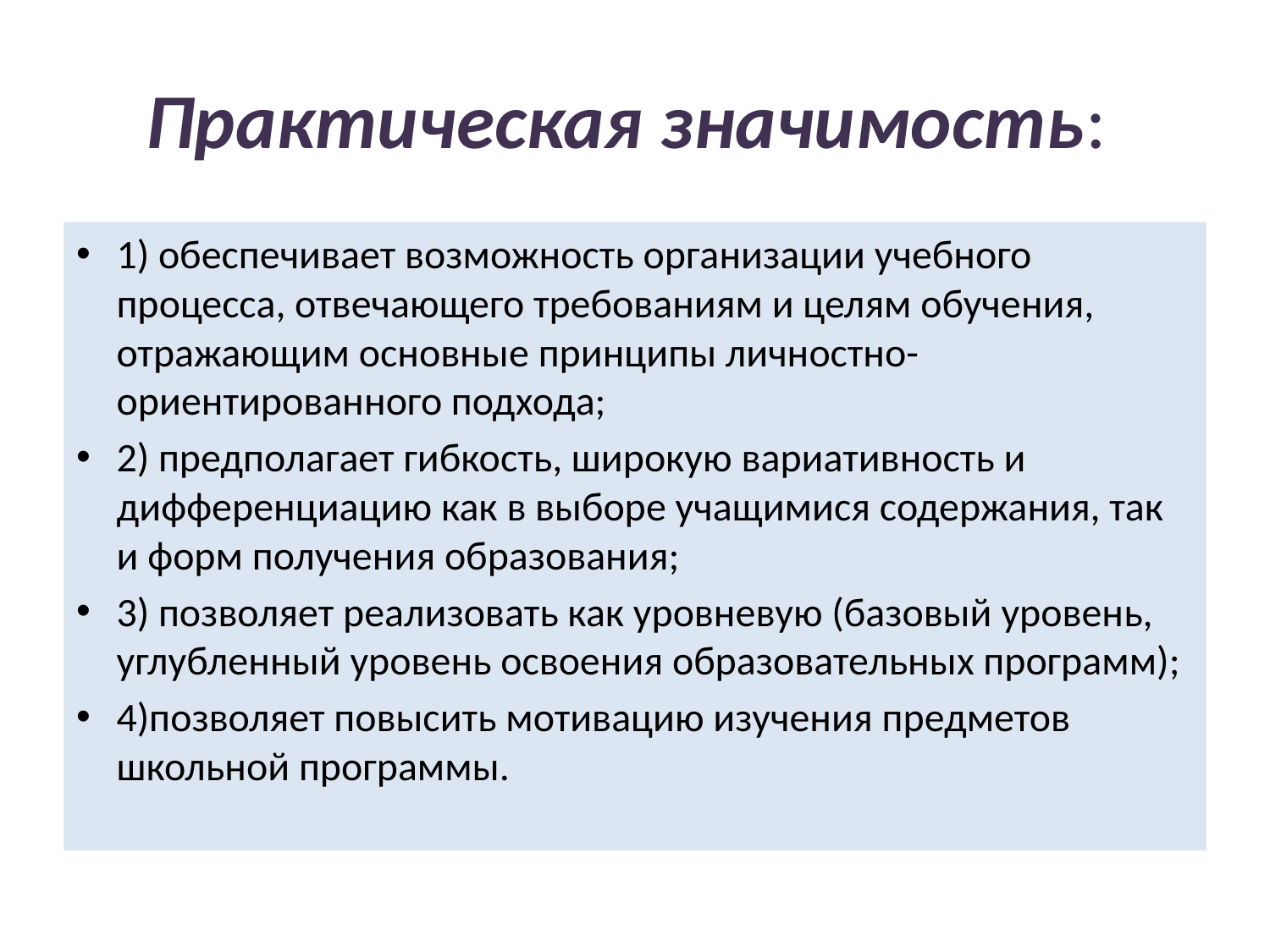

# Практическая значимость:
1) обеспечивает возможность организации учебного процесса, отвечающего требованиям и целям обучения, отражающим основные принципы личностно-ориентированного подхода;
2) предполагает гибкость, широкую вариативность и дифференциацию как в выборе учащимися содержания, так и форм получения образования;
3) позволяет реализовать как уровневую (базовый уровень, углубленный уровень освоения образовательных программ);
4)позволяет повысить мотивацию изучения предметов школьной программы.